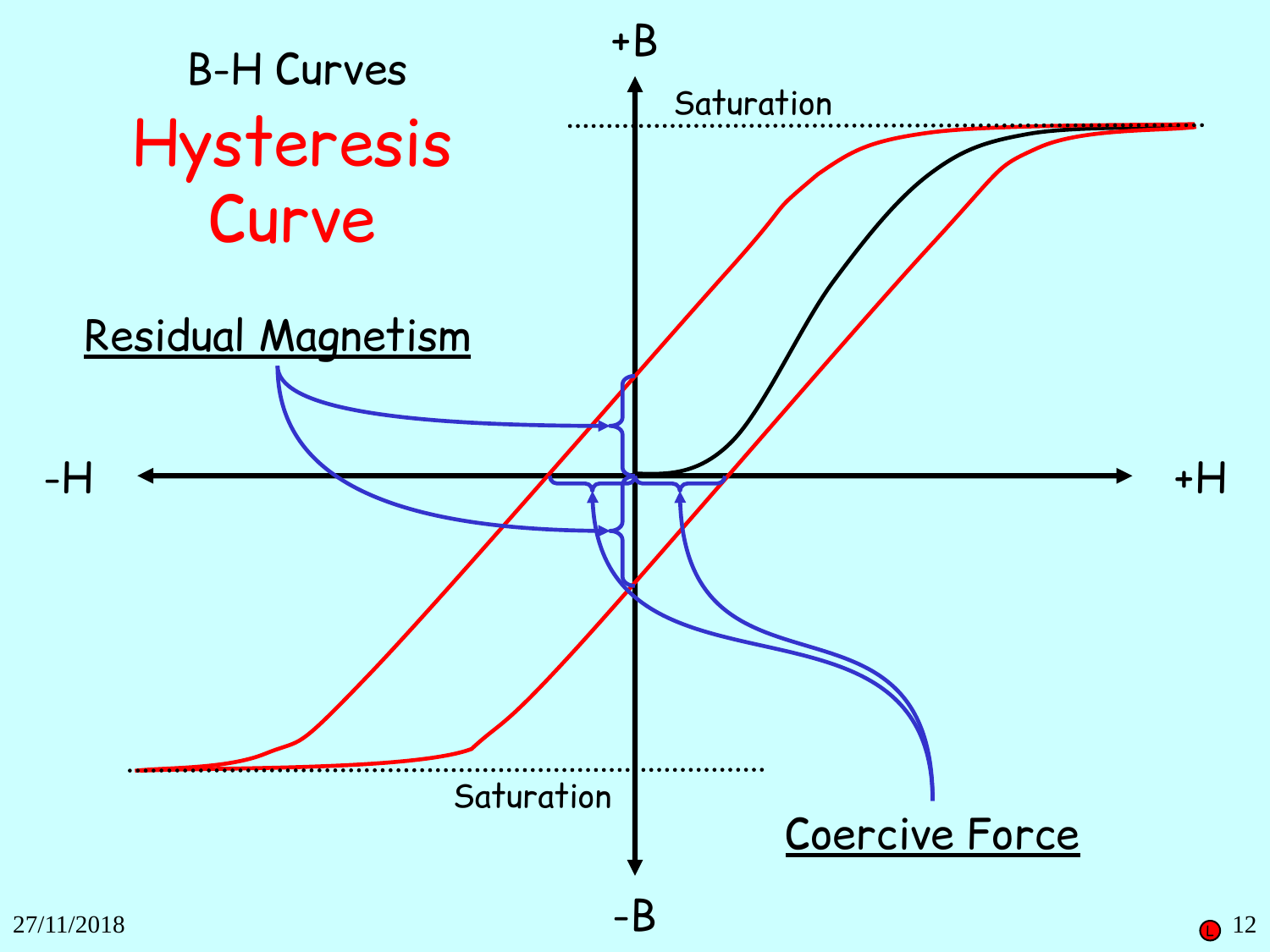

+B
B-H Curves

Saturation
Hysteresis Curve

Residual Magnetism

-H
+H

Saturation
Coercive Force
-B
27/11/2018
12
L